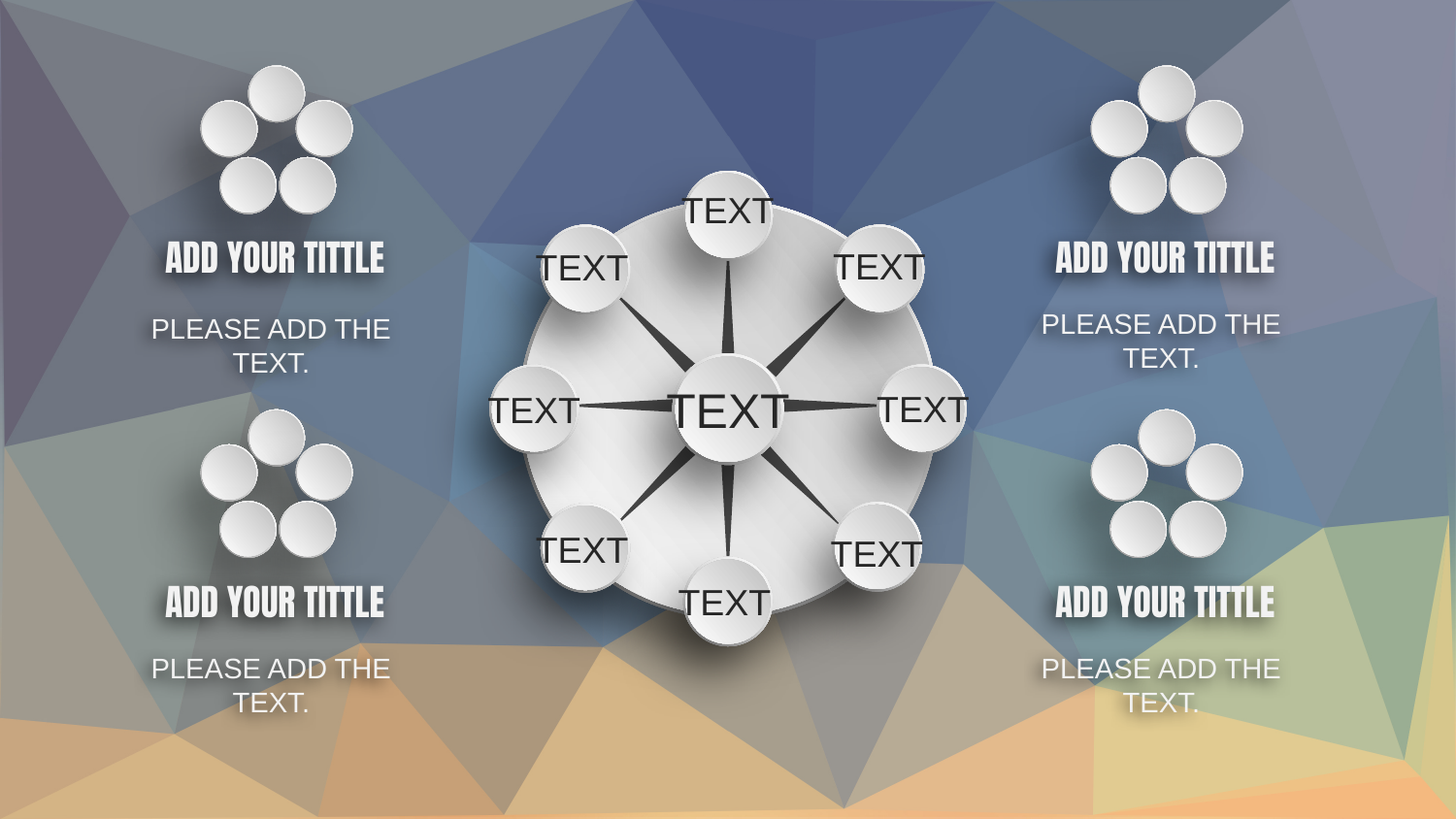

TEXT

ADD YOUR TITTLE
ADD YOUR TITTLE
TEXT
TEXT

PLEASE ADD THE TEXT.
PLEASE ADD THE TEXT.

TEXT
TEXT
TEXT

TEXT
TEXT

TEXT
ADD YOUR TITTLE
ADD YOUR TITTLE
PLEASE ADD THE TEXT.
PLEASE ADD THE TEXT.